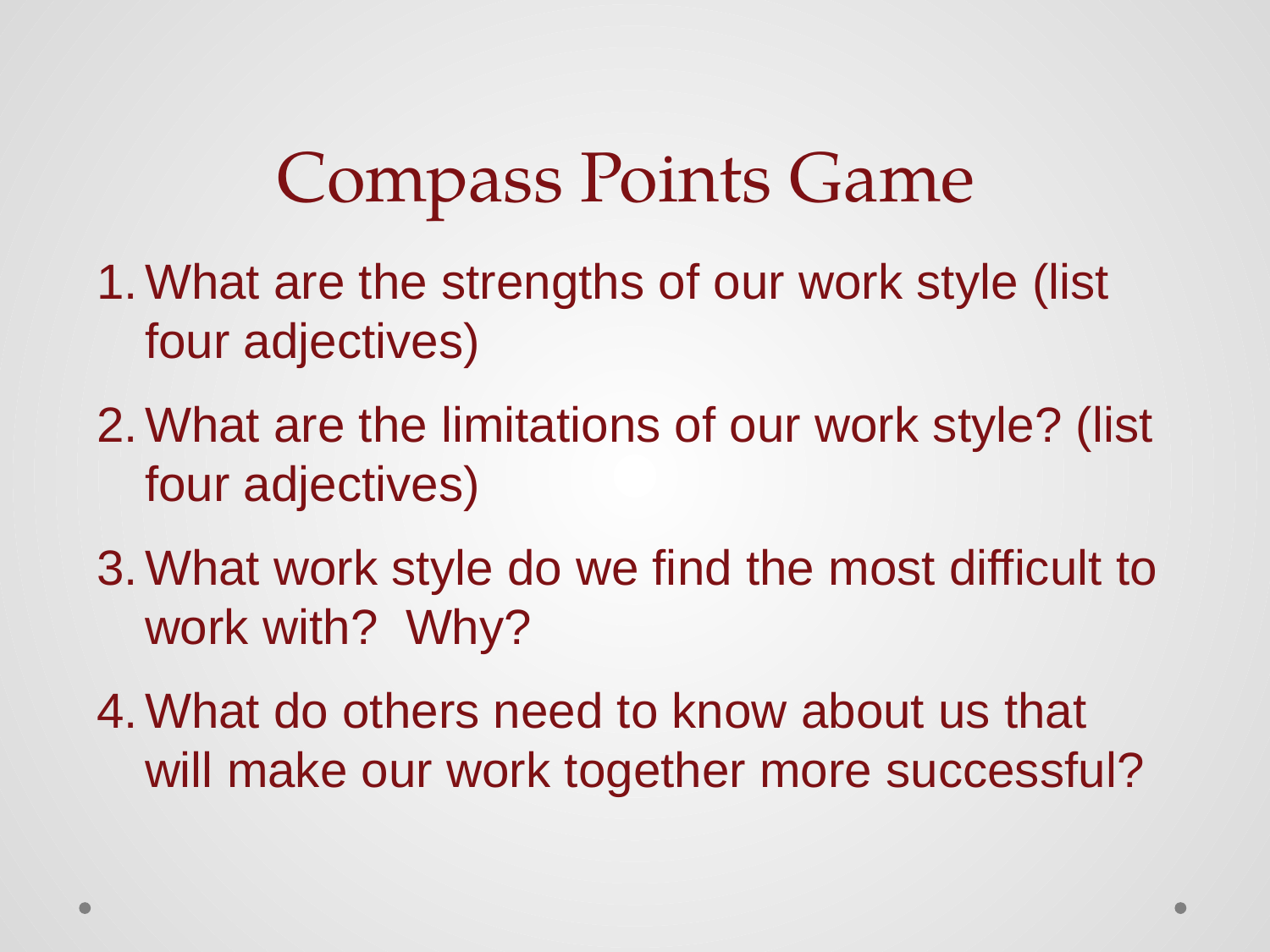

# Compass Points Game

What are the strengths of our work style (list four adjectives)
What are the limitations of our work style? (list four adjectives)
What work style do we find the most difficult to work with?  Why?
What do others need to know about us that will make our work together more successful?